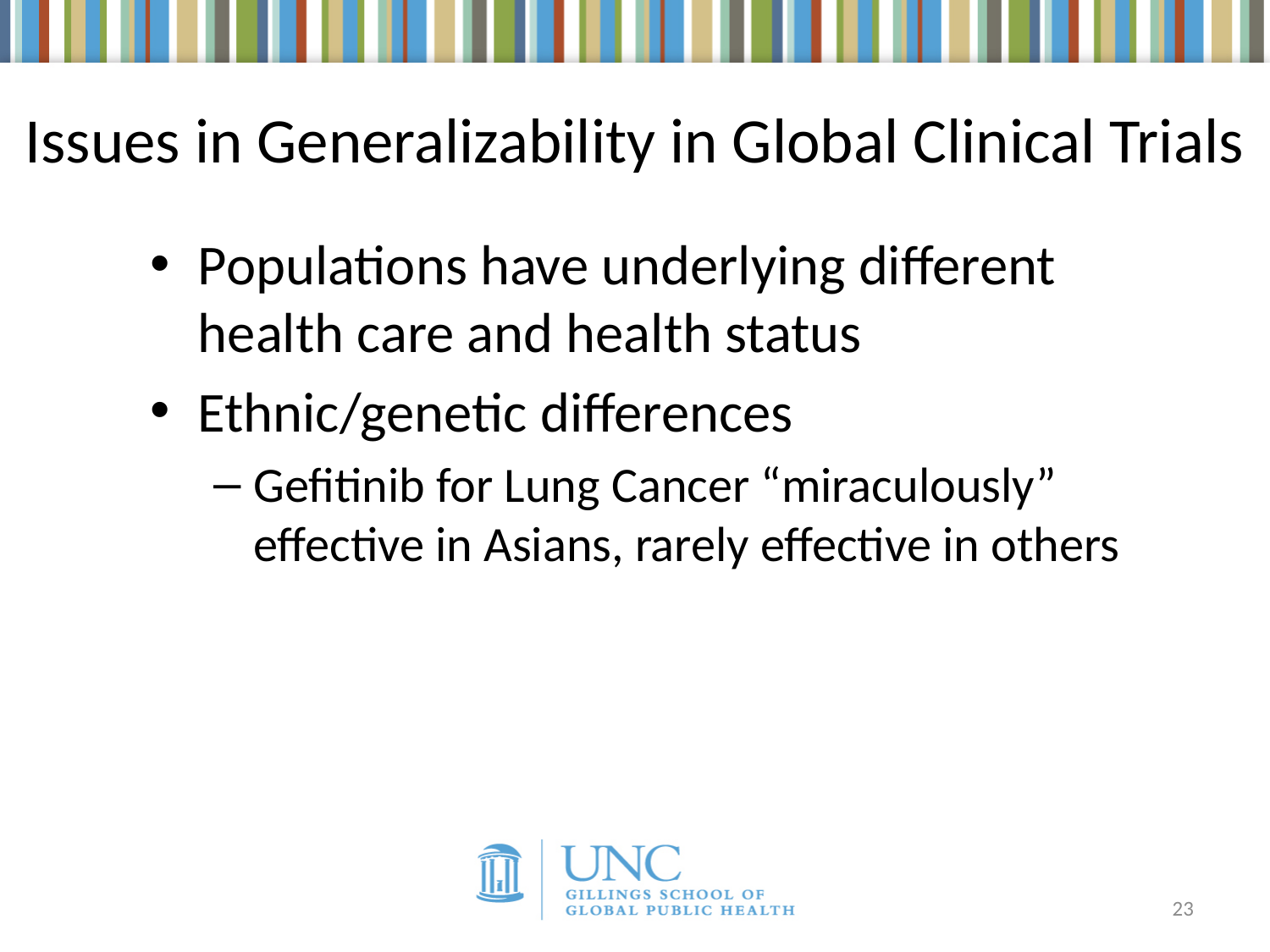

# Issues in Generalizability in Global Clinical Trials
Populations have underlying different health care and health status
Ethnic/genetic differences
Gefitinib for Lung Cancer “miraculously” effective in Asians, rarely effective in others
23